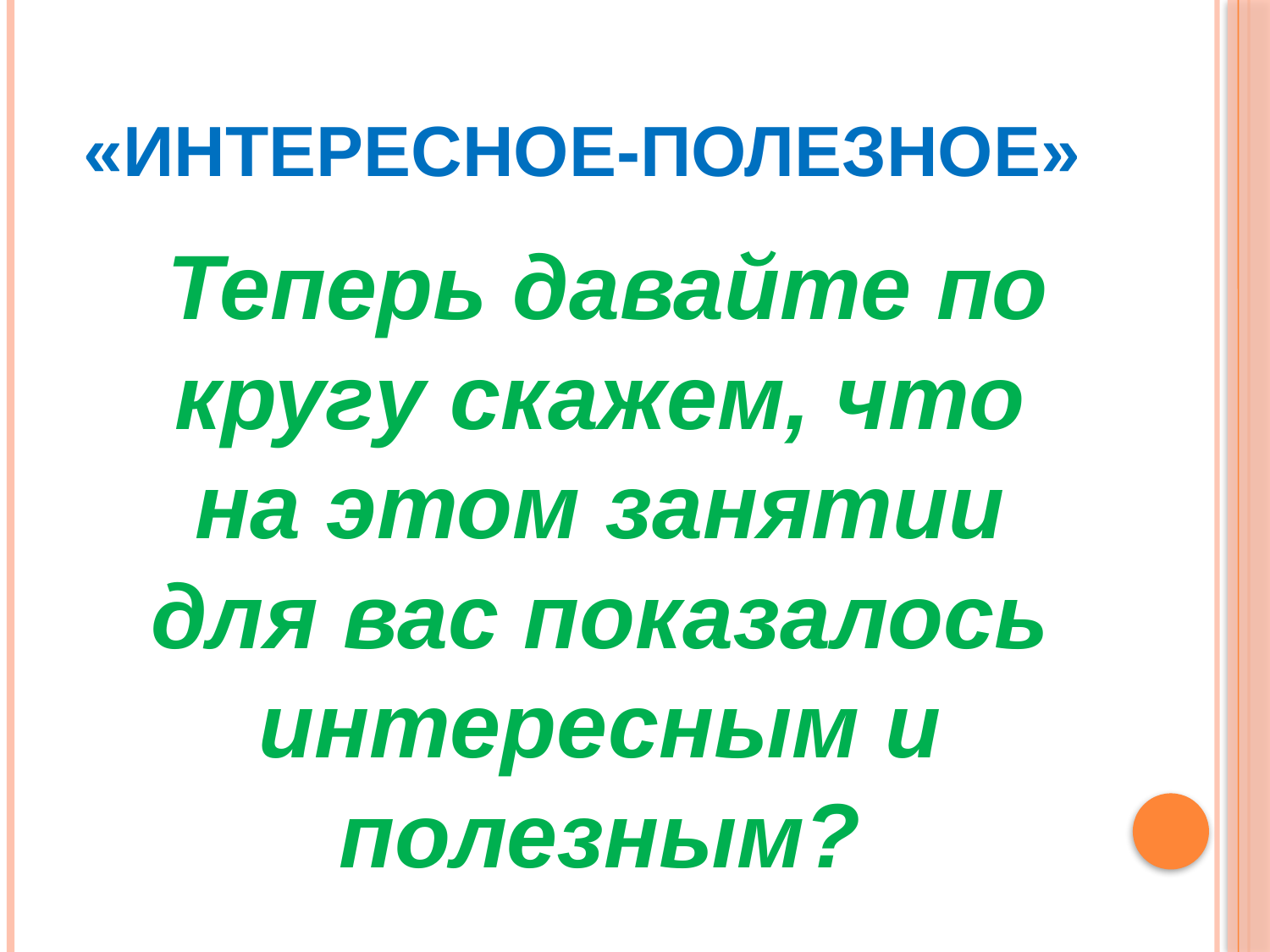

# «Интересное-полезное»
    Теперь давайте по кругу скажем, что на этом занятии для вас показалось интересным и полезным?